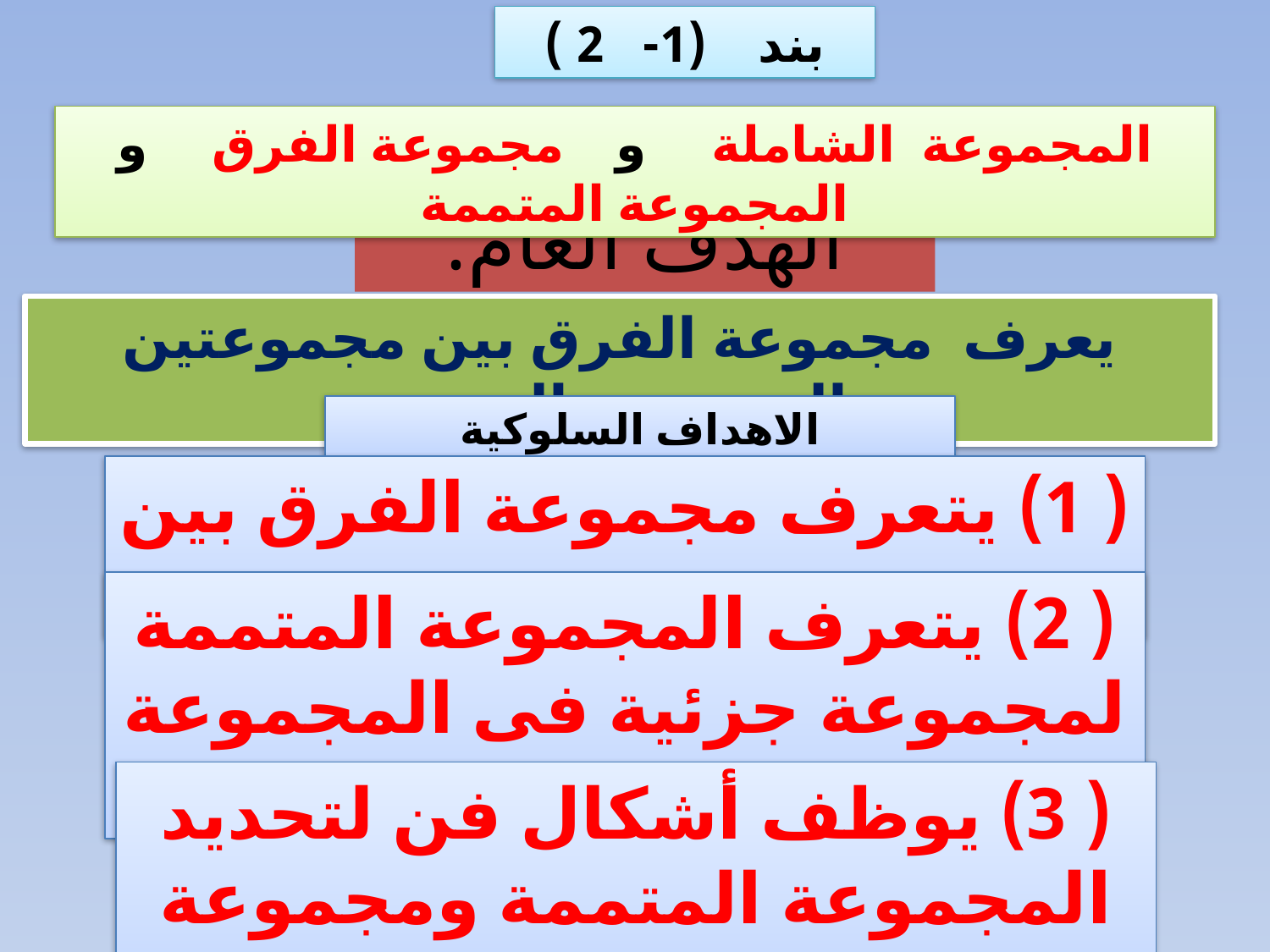

بند    (1-   2 )
المجموعة  الشاملة     و    مجموعة الفرق     و المجموعة المتممة
الهدف العام:
يعرف  مجموعة الفرق بين مجموعتين والمجموعة المتممة
الاهداف السلوكية
( 1) يتعرف مجموعة الفرق بين مجموعتين
( 2) يتعرف المجموعة المتممة لمجموعة جزئية فى المجموعة الشاملة
( 3) يوظف أشكال فن لتحديد المجموعة المتممة ومجموعة الفرق